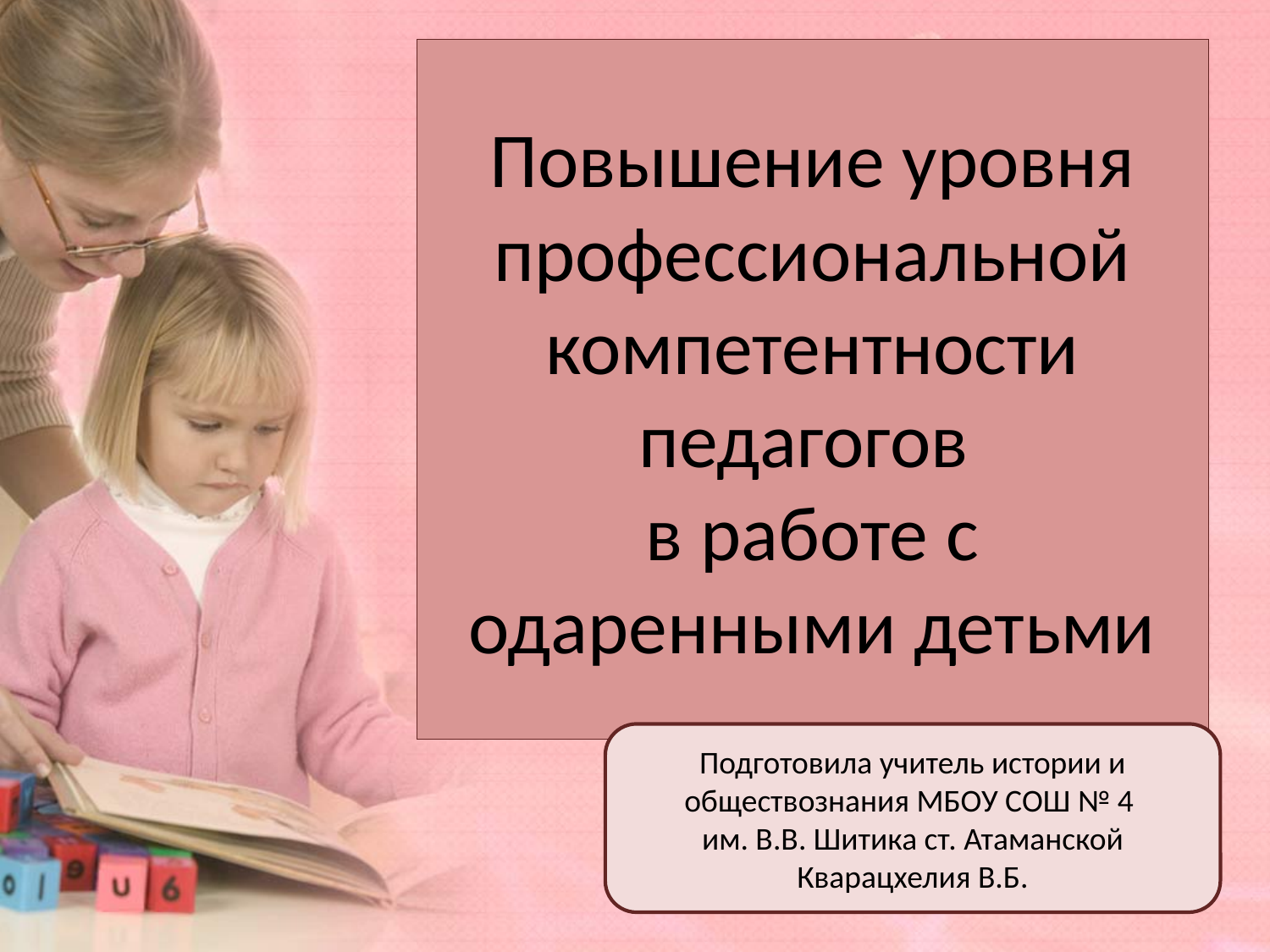

# Повышение уровня профессиональной компетентности педагогов в работе с одаренными детьми
Подготовила учитель истории и обществознания МБОУ СОШ № 4
им. В.В. Шитика ст. Атаманской
Кварацхелия В.Б.